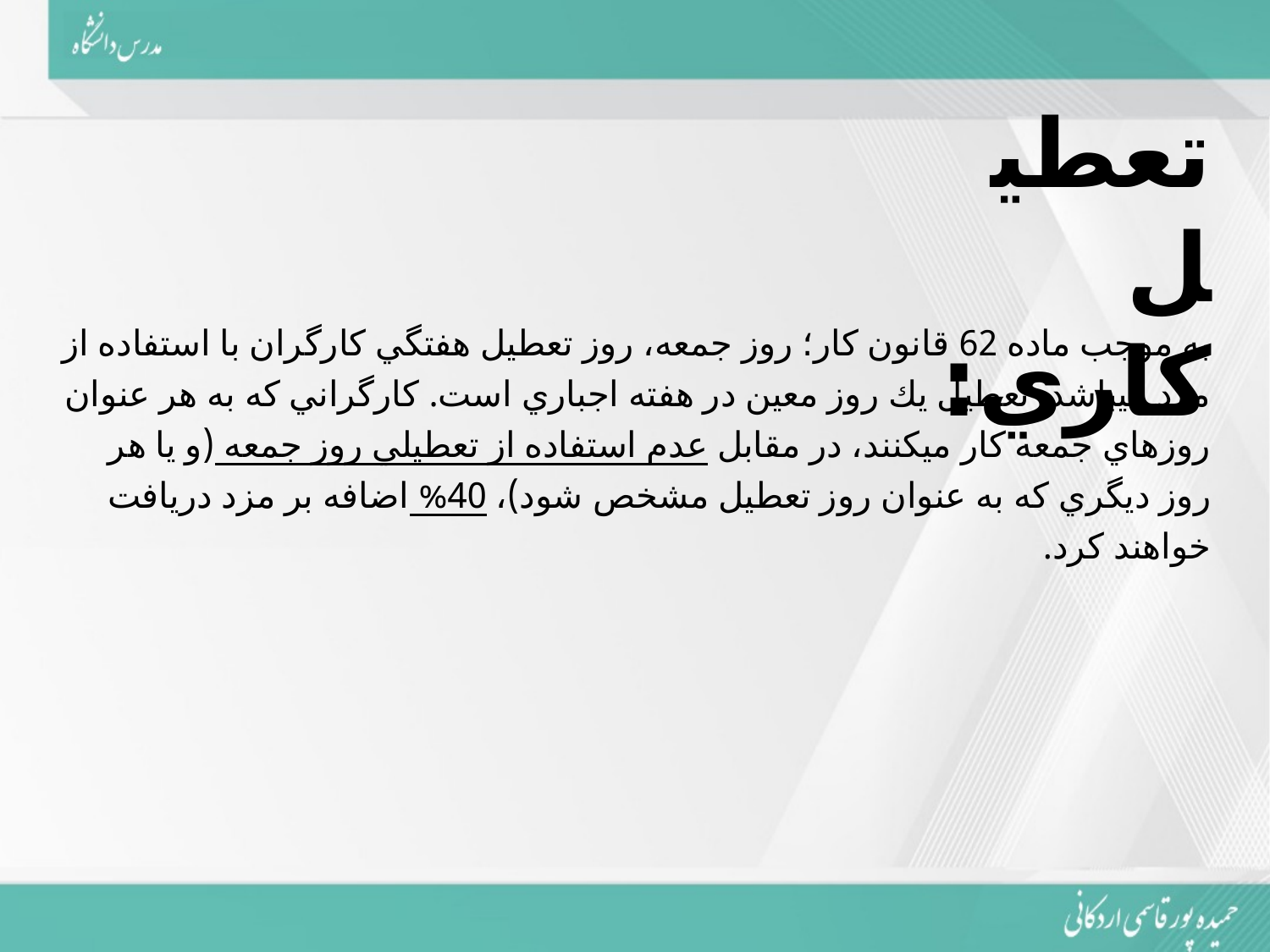

تعطيل کاري:
به موجب ماده 62 قانون کار؛ روز جمعه، روز تعطيل هفتگي كارگران با استفاده از مزد مي­باشد. تعطيل يك روز معين در هفته اجباري است. كارگراني كه به هر عنوان روزهاي جمعه كار مي­كنند، در مقابل عدم استفاده از تعطيلي روز جمعه (و يا هر روز ديگري که به عنوان روز تعطيل مشخص شود)، 40% اضافه بر مزد دريافت خواهند كرد.